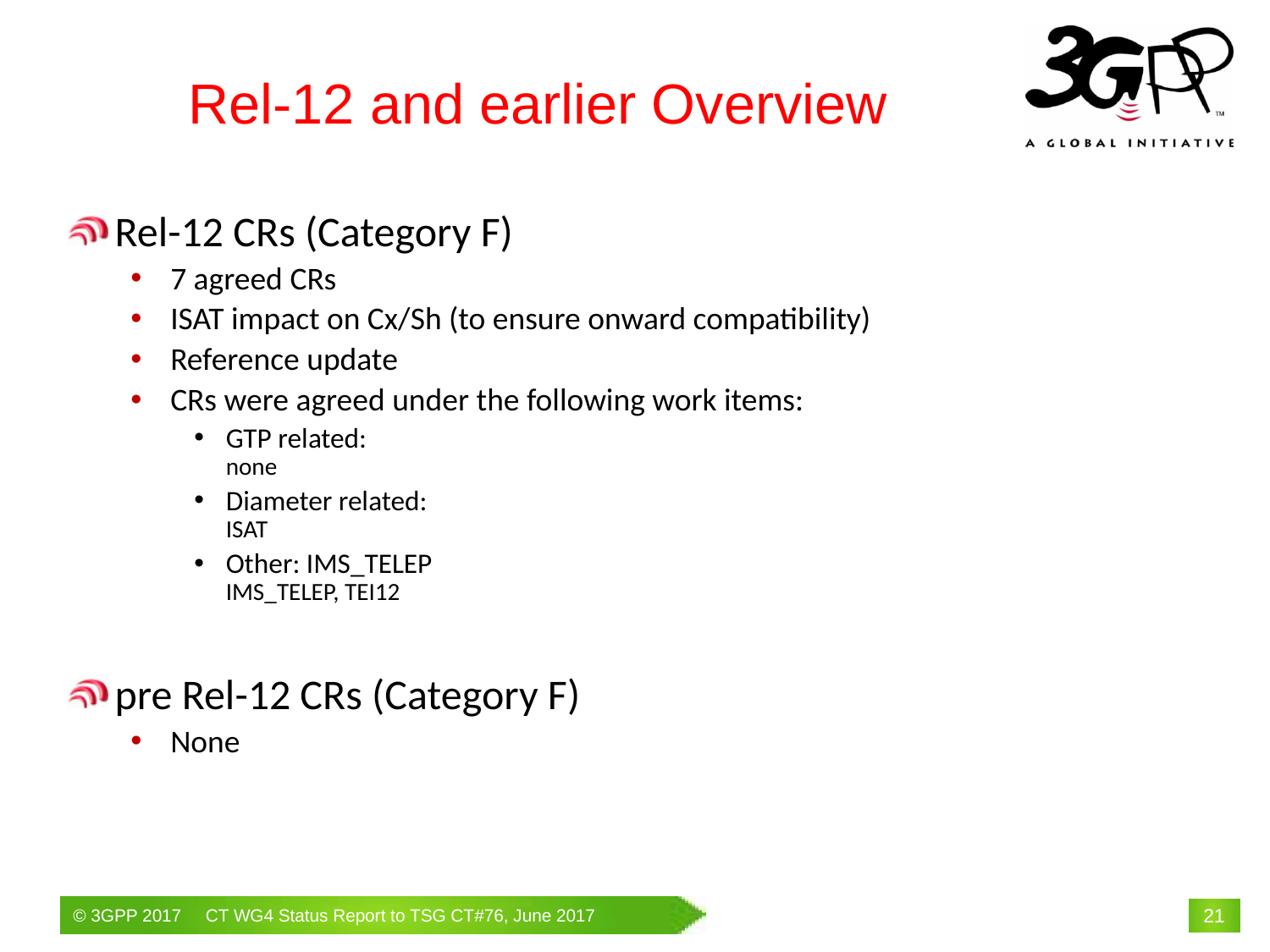

# Rel-12 and earlier Overview
Rel-12 CRs (Category F)
7 agreed CRs
ISAT impact on Cx/Sh (to ensure onward compatibility)
Reference update
CRs were agreed under the following work items:
GTP related:
none
Diameter related:
ISAT
Other: IMS_TELEP
IMS_TELEP, TEI12

pre Rel-12 CRs (Category F)
None